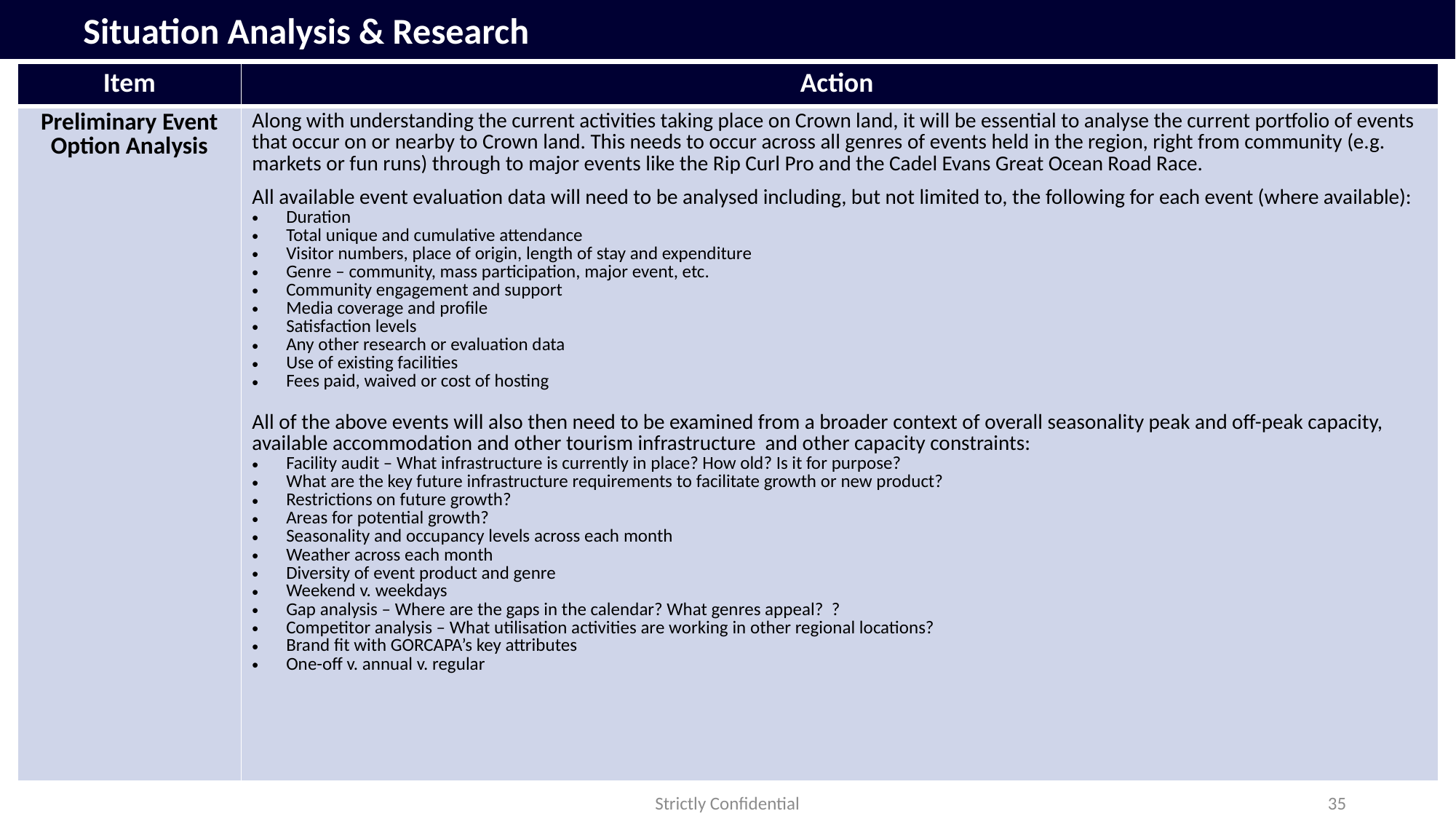

Situation Analysis & Research
| Item | Action |
| --- | --- |
| Preliminary Event Option Analysis | Along with understanding the current activities taking place on Crown land, it will be essential to analyse the current portfolio of events that occur on or nearby to Crown land. This needs to occur across all genres of events held in the region, right from community (e.g. markets or fun runs) through to major events like the Rip Curl Pro and the Cadel Evans Great Ocean Road Race. All available event evaluation data will need to be analysed including, but not limited to, the following for each event (where available): Duration Total unique and cumulative attendance Visitor numbers, place of origin, length of stay and expenditure Genre – community, mass participation, major event, etc. Community engagement and support Media coverage and profile Satisfaction levels Any other research or evaluation data Use of existing facilities Fees paid, waived or cost of hosting All of the above events will also then need to be examined from a broader context of overall seasonality peak and off-peak capacity, available accommodation and other tourism infrastructure and other capacity constraints: Facility audit – What infrastructure is currently in place? How old? Is it for purpose? What are the key future infrastructure requirements to facilitate growth or new product? Restrictions on future growth? Areas for potential growth? Seasonality and occupancy levels across each month Weather across each month Diversity of event product and genre Weekend v. weekdays Gap analysis – Where are the gaps in the calendar? What genres appeal? ? Competitor analysis – What utilisation activities are working in other regional locations? Brand fit with GORCAPA’s key attributes One-off v. annual v. regular |
35
Strictly Confidential